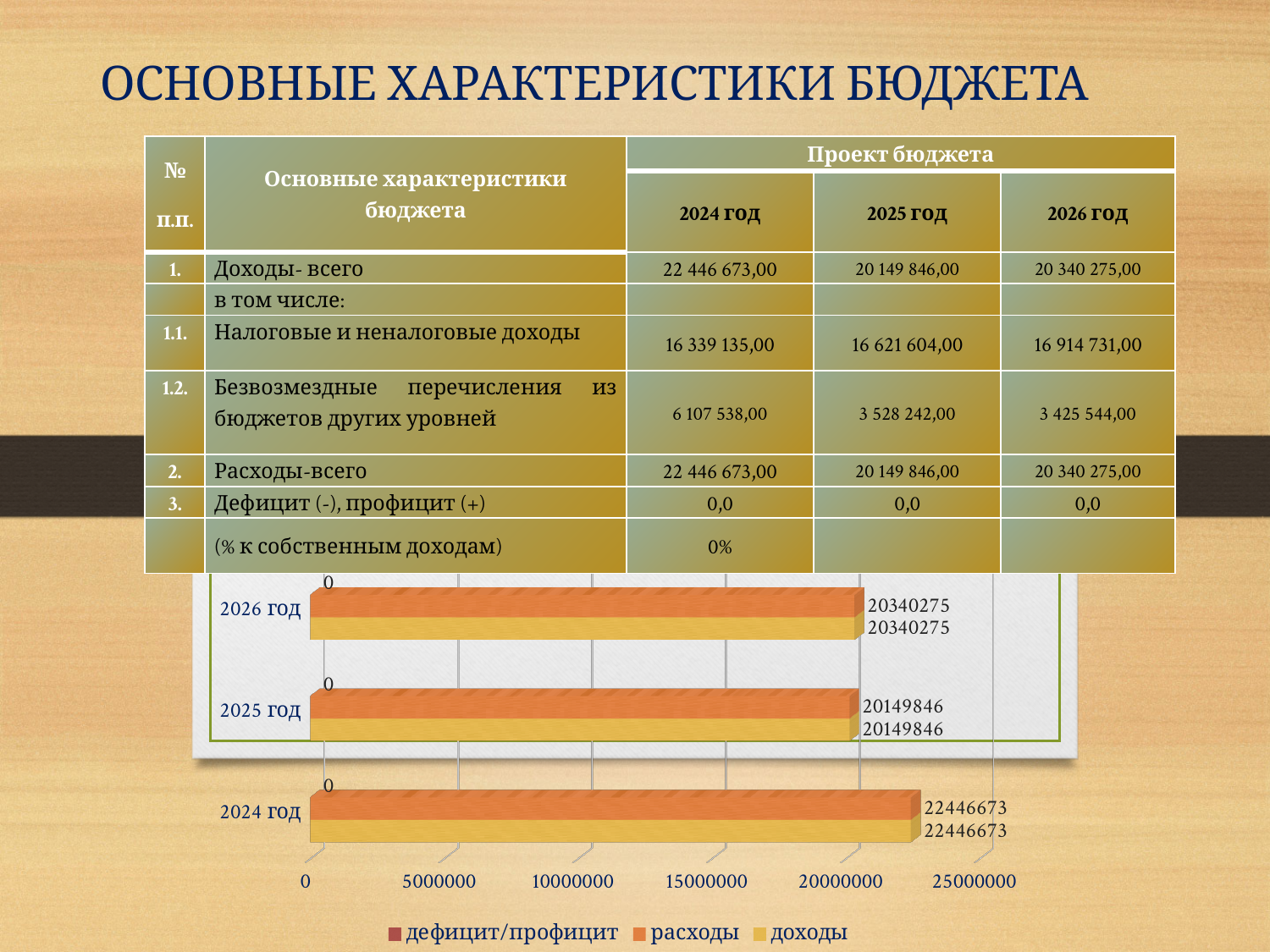

# ОСНОВНЫЕ ХАРАКТЕРИСТИКИ БЮДЖЕТА
| № п.п. | Основные характеристики бюджета | Проект бюджета |  |  |
| --- | --- | --- | --- | --- |
|  |  | 2024 год | 2025 год | 2026 год |
| 1. | Доходы- всего | 22 446 673,00 | 20 149 846,00 | 20 340 275,00 |
|  | в том числе: |  |  |  |
| 1.1. | Налоговые и неналоговые доходы | 16 339 135,00 | 16 621 604,00 | 16 914 731,00 |
| 1.2. | Безвозмездные перечисления из бюджетов других уровней | 6 107 538,00 | 3 528 242,00 | 3 425 544,00 |
| 2. | Расходы-всего | 22 446 673,00 | 20 149 846,00 | 20 340 275,00 |
| 3. | Дефицит (-), профицит (+) | 0,0 | 0,0 | 0,0 |
|  | (% к собственным доходам) | 0% |  |  |

[unsupported chart]